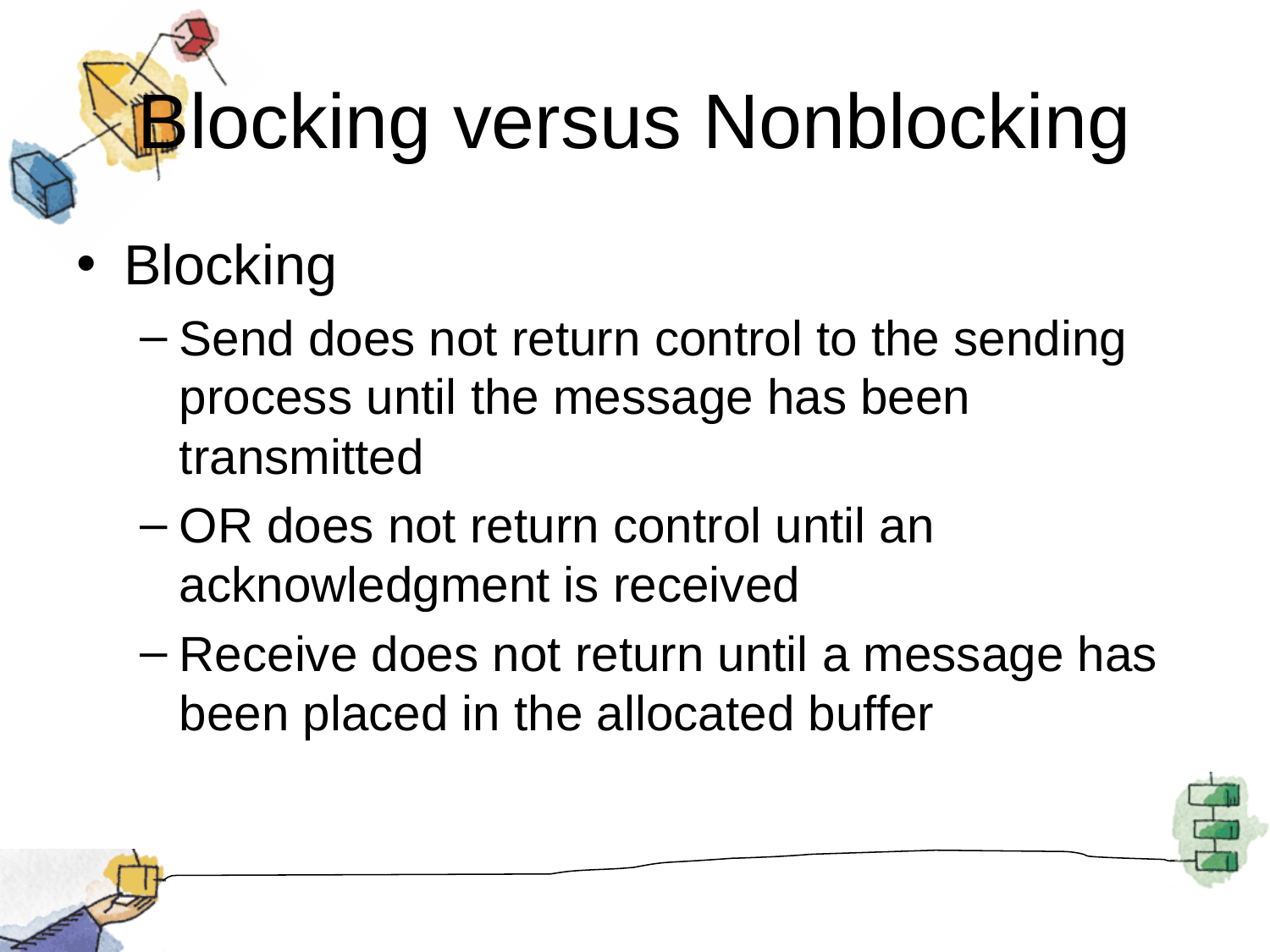

# Blocking versus Nonblocking
Blocking
Send does not return control to the sending process until the message has been transmitted
OR does not return control until an acknowledgment is received
Receive does not return until a message has been placed in the allocated buffer